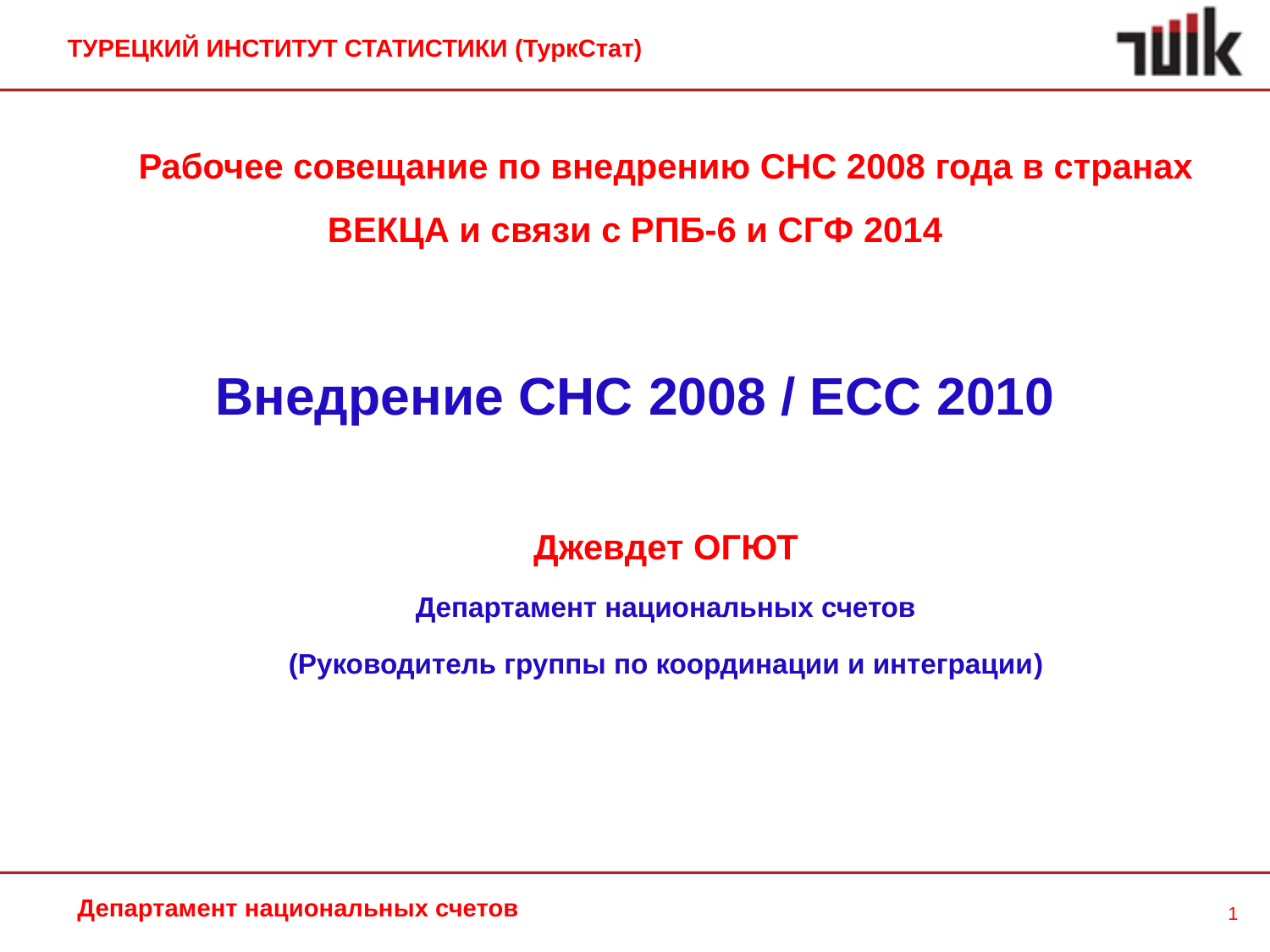

ТУРЕЦКИЙ ИНСТИТУТ СТАТИСТИКИ (ТуркСтат)
Рабочее совещание по внедрению CHC 2008 года в странах ВЕКЦА и связи с РПБ-6 и СГФ 2014

Внедрение СНС 2008 / ЕСС 2010

Джевдет ОГЮТ
Департамент национальных счетов
(Руководитель группы по координации и интеграции)
Департамент национальных счетов
1